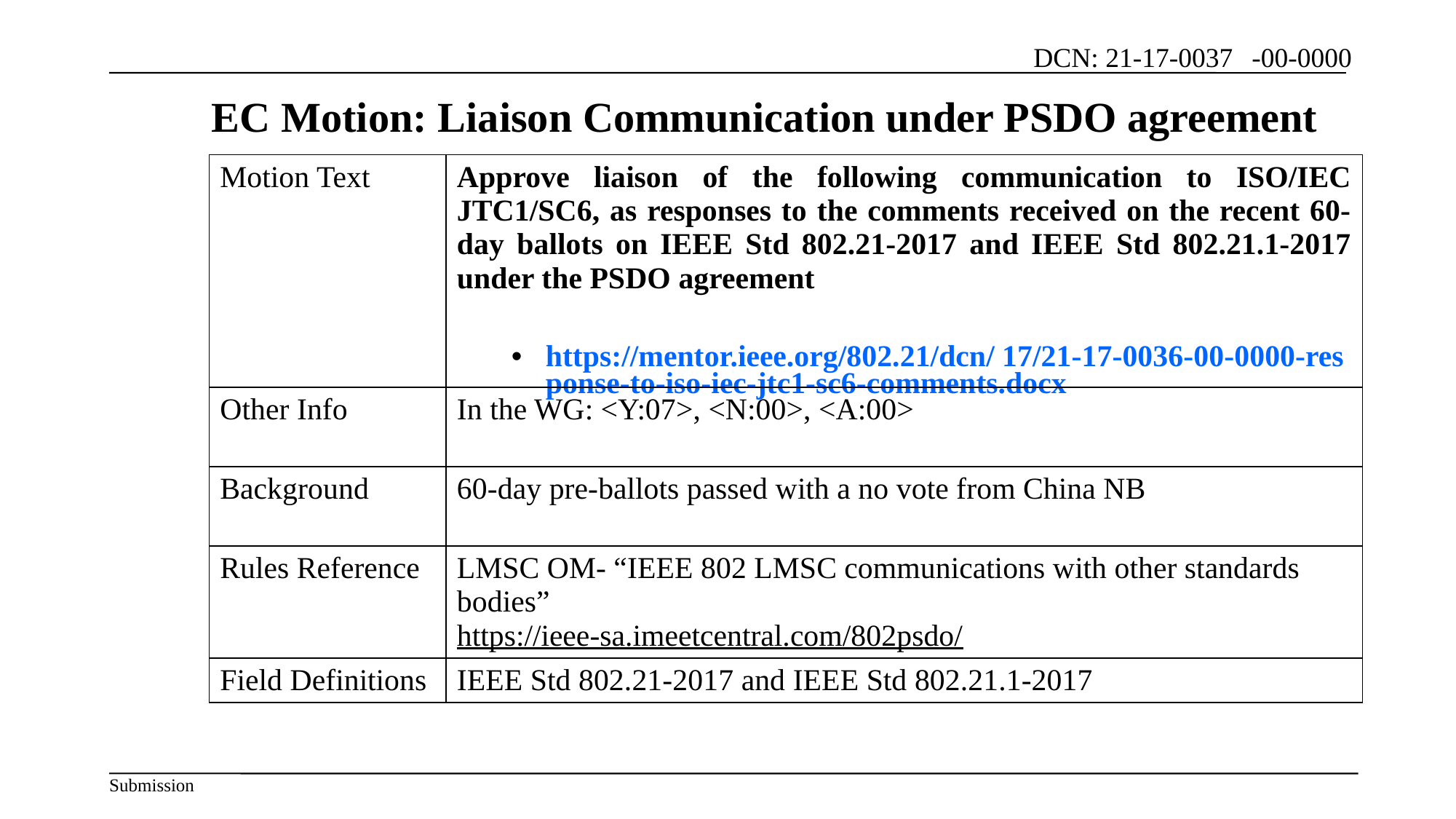

# EC Motion: Liaison Communication under PSDO agreement
| Motion Text | Approve liaison of the following communication to ISO/IEC JTC1/SC6, as responses to the comments received on the recent 60- day ballots on IEEE Std 802.21-2017 and IEEE Std 802.21.1-2017 under the PSDO agreement |
| --- | --- |
|  | https://mentor.ieee.org/802.21/dcn/ 17/21-17-0036-00-0000-response-to-iso-iec-jtc1-sc6-comments.docx |
| Other Info | In the WG: <Y:07>, <N:00>, <A:00> |
| Background | 60-day pre-ballots passed with a no vote from China NB |
| Rules Reference | LMSC OM- “IEEE 802 LMSC communications with other standards bodies” https://ieee-sa.imeetcentral.com/802psdo/ |
| Field Definitions | IEEE Std 802.21-2017 and IEEE Std 802.21.1-2017 |